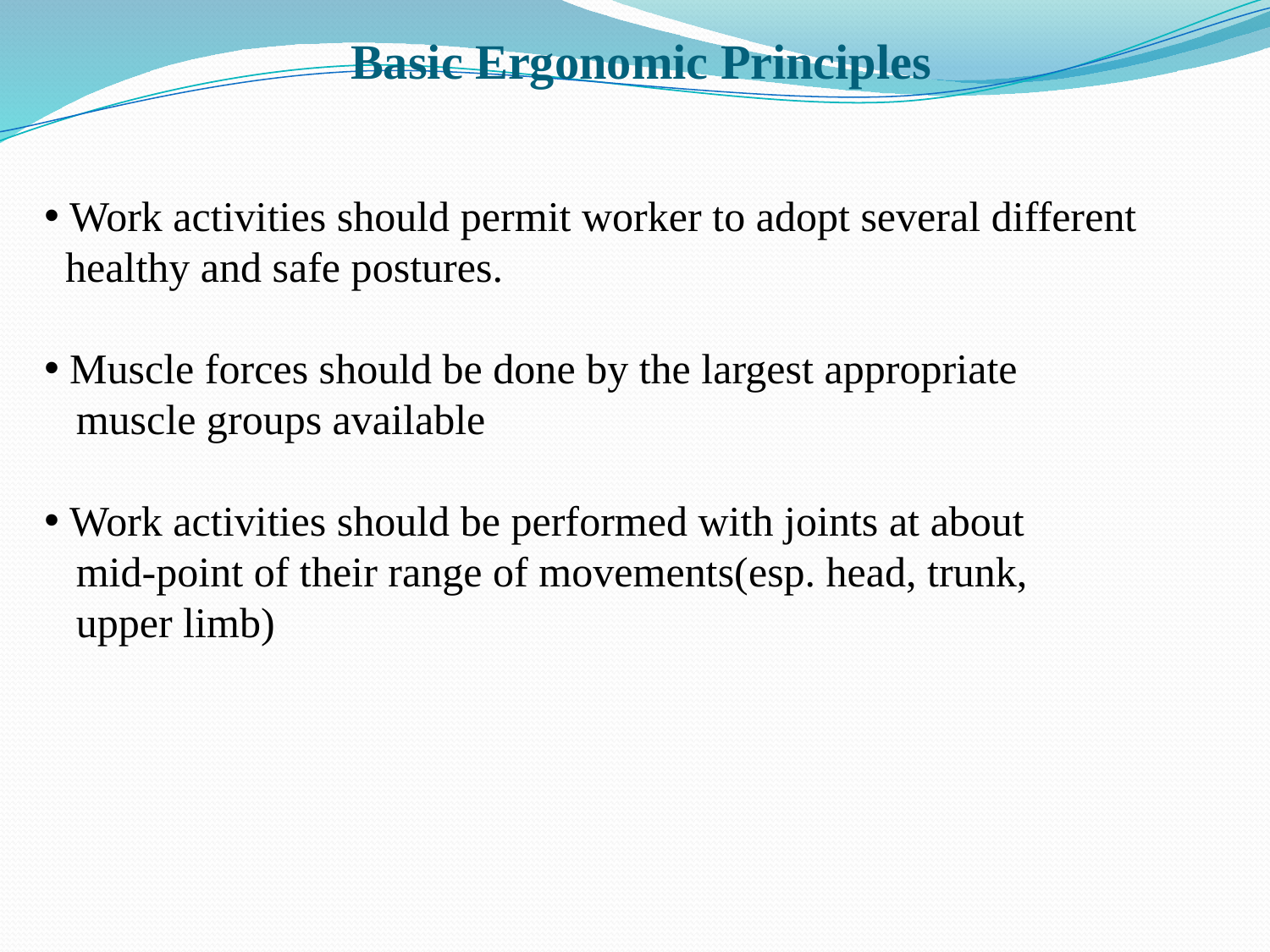

# Basic Ergonomic Principles
 Work activities should permit worker to adopt several different
  healthy and safe postures.

 Muscle forces should be done by the largest appropriate
   muscle groups available

 Work activities should be performed with joints at about
   mid-point of their range of movements(esp. head, trunk,
   upper limb)